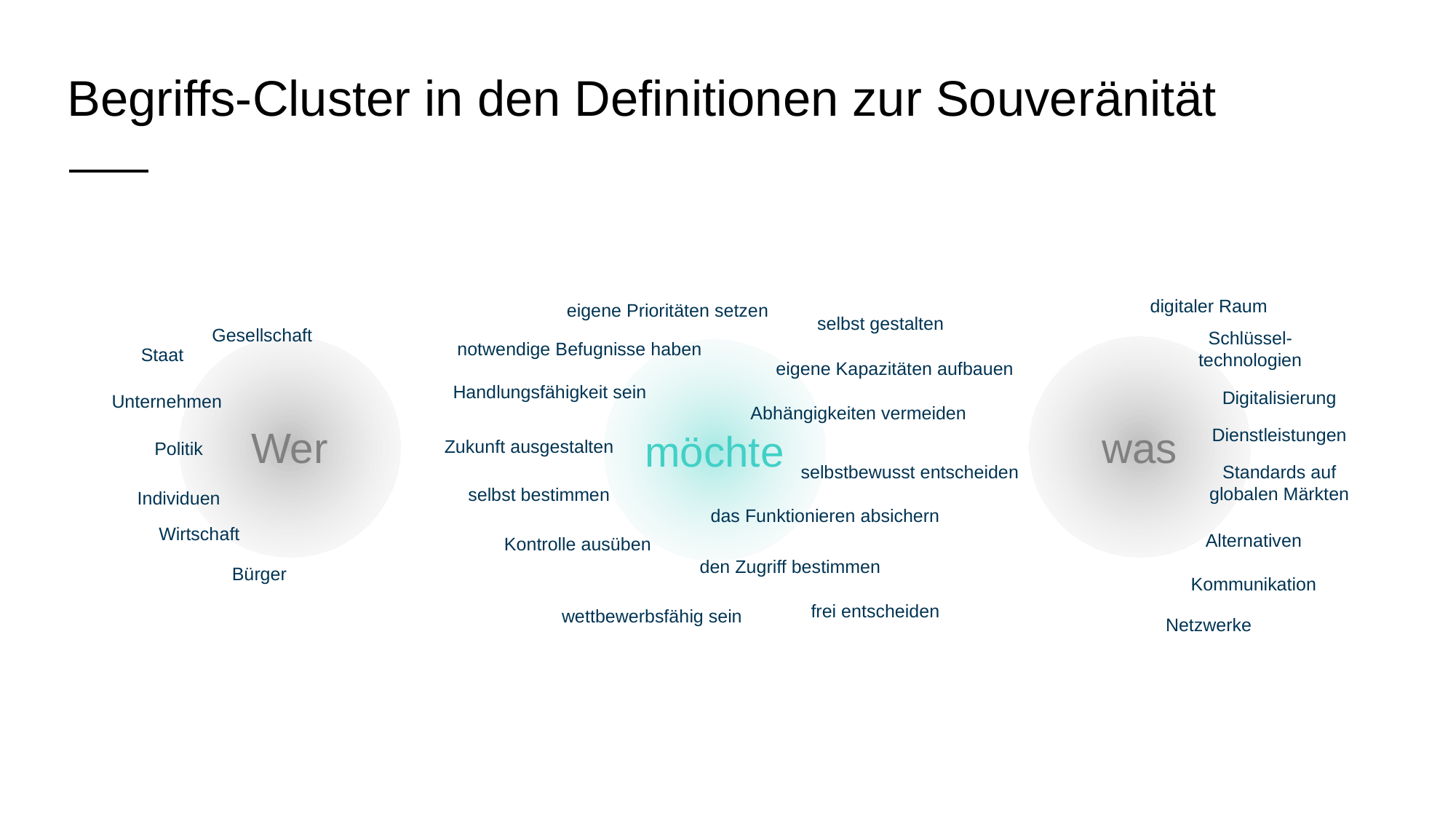

# Begriffs-Cluster in den Definitionen zur Souveränität
digitaler Raum
eigene Prioritäten setzen
selbst gestalten
Gesellschaft
Schlüssel-technologien
notwendige Befugnisse haben
Wer
was
Staat
möchte
eigene Kapazitäten aufbauen
Handlungsfähigkeit sein
Digitalisierung
Unternehmen
Abhängigkeiten vermeiden
Dienstleistungen
Zukunft ausgestalten
Politik
selbstbewusst entscheiden
Standards auf globalen Märkten
selbst bestimmen
Individuen
das Funktionieren absichern
Wirtschaft
Alternativen
Kontrolle ausüben
den Zugriff bestimmen
Bürger
Kommunikation
frei entscheiden
wettbewerbsfähig sein
Netzwerke